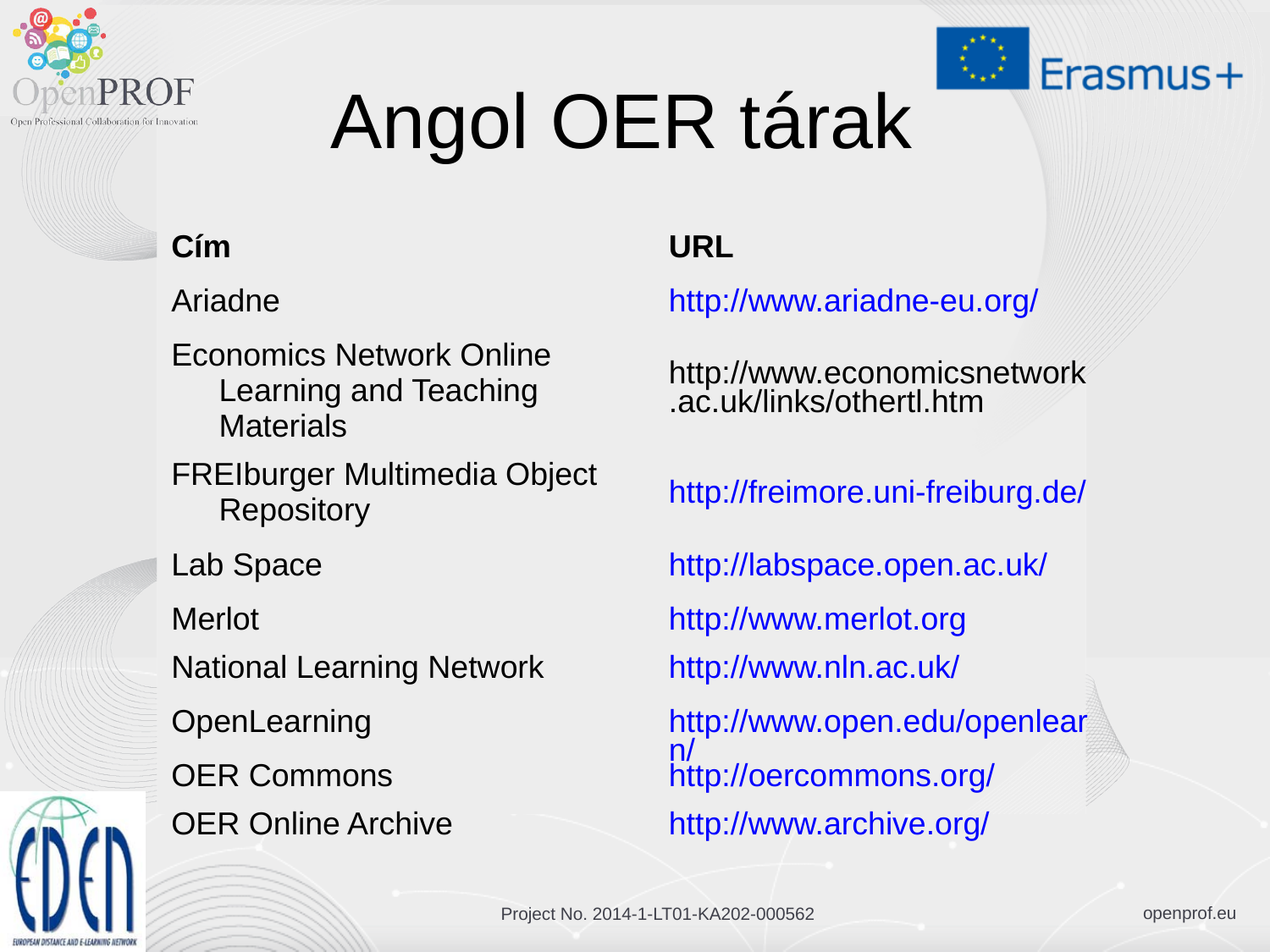

# Angol OER tárak
| Cím | URL |  |
| --- | --- | --- |
| Ariadne | http://www.ariadne-eu.org/ |  |
| Economics Network Online Learning and Teaching Materials | http://www.economicsnetwork.ac.uk/links/othertl.htm |  |
| FREIburger Multimedia Object Repository | http://freimore.uni-freiburg.de/ |  |
| Lab Space | http://labspace.open.ac.uk/ |  |
| Merlot | http://www.merlot.org |  |
| National Learning Network | http://www.nln.ac.uk/ |  |
| OpenLearning | http://www.open.edu/openlearn/ |  |
| OER Commons | http://oercommons.org/ |  |
| OER Online Archive | http://www.archive.org/ |  |